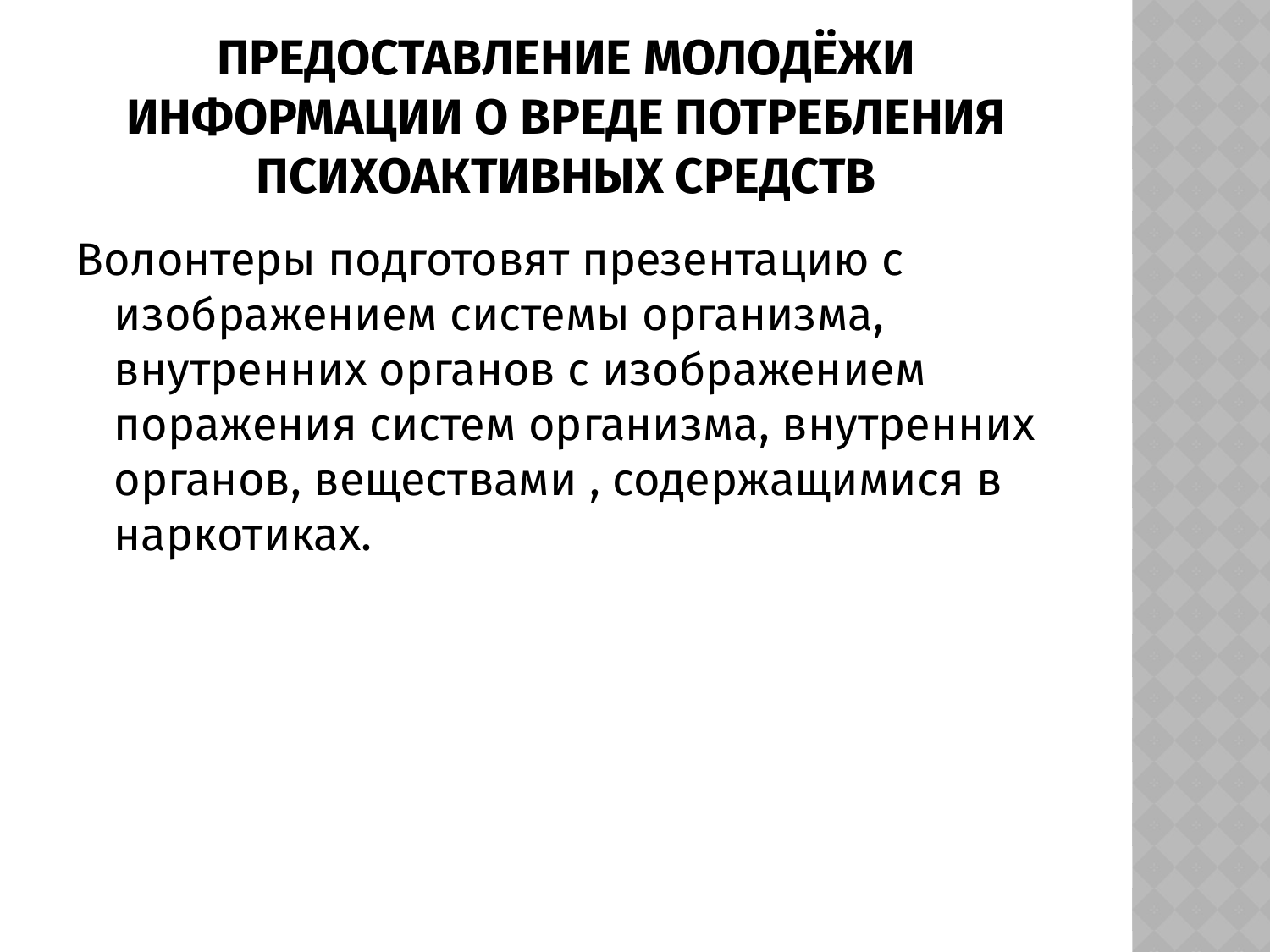

# Предоставление молодёжи информации о вреде потребления психоактивных средств
Волонтеры подготовят презентацию с изображением системы организма, внутренних органов с изображением поражения систем организма, внутренних органов, веществами , содержащимися в наркотиках.